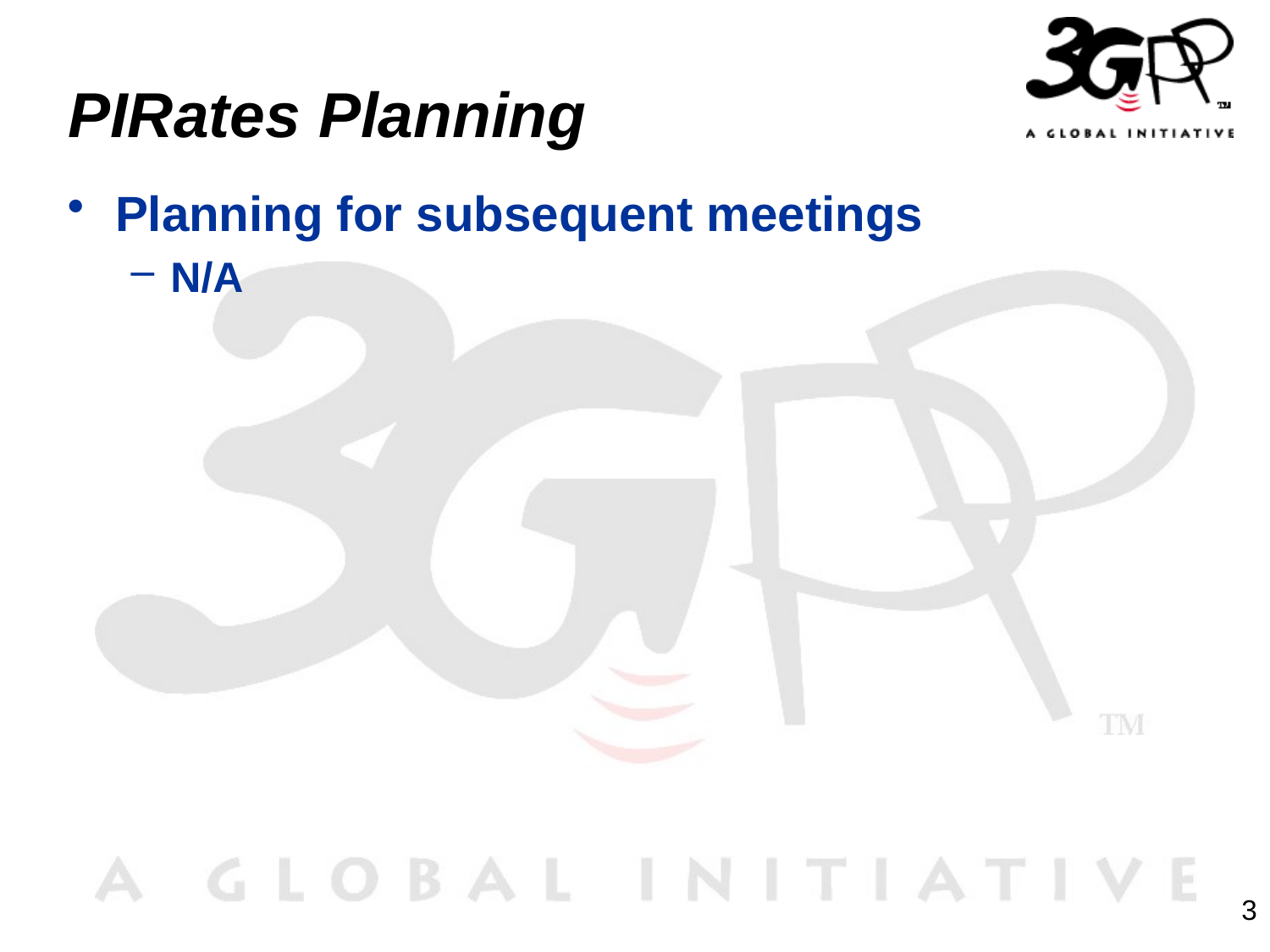

# PIRates Planning
Planning for subsequent meetings
N/A
3